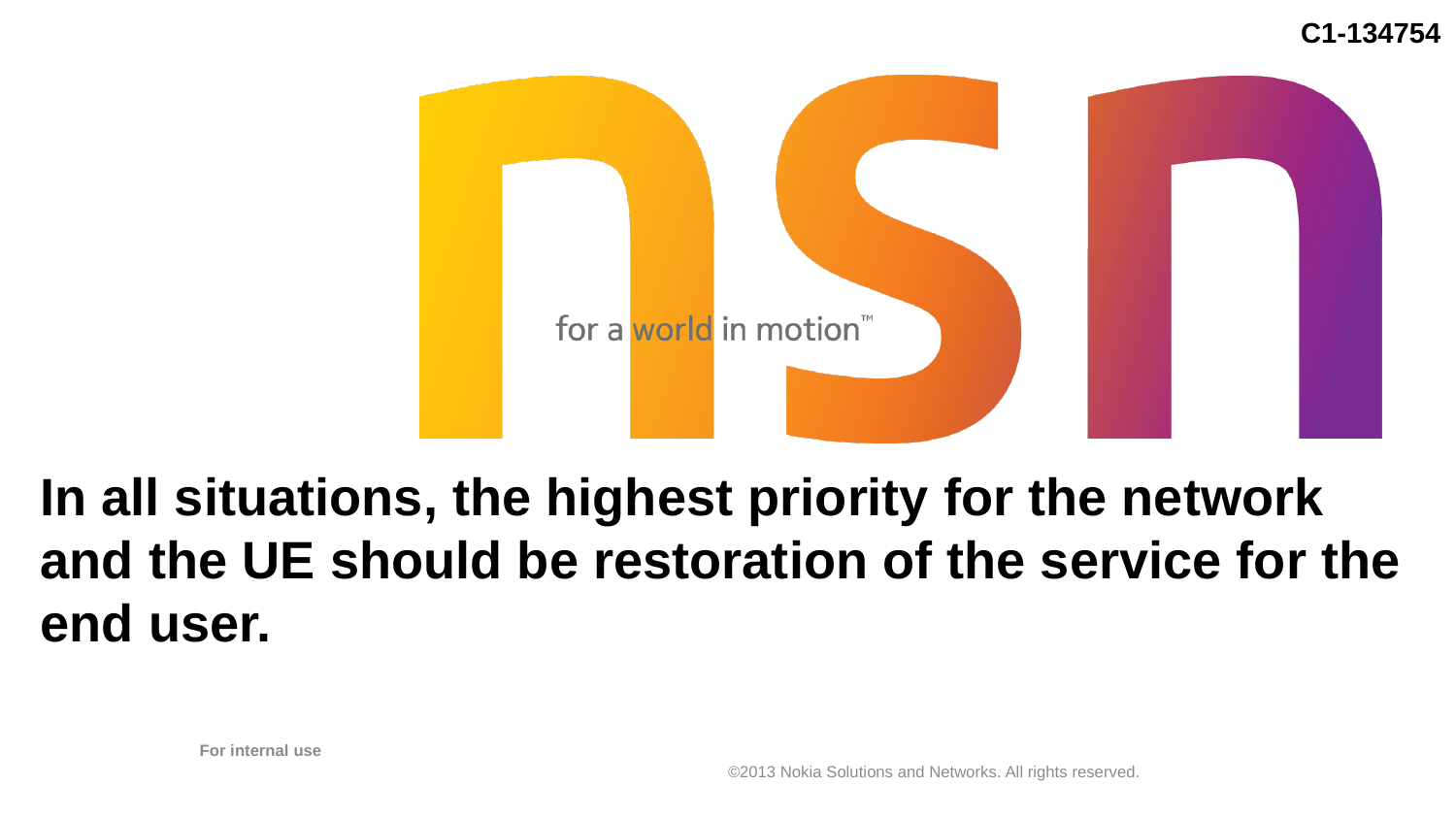

# In all situations, the highest priority for the network and the UE should be restoration of the service for the end user.